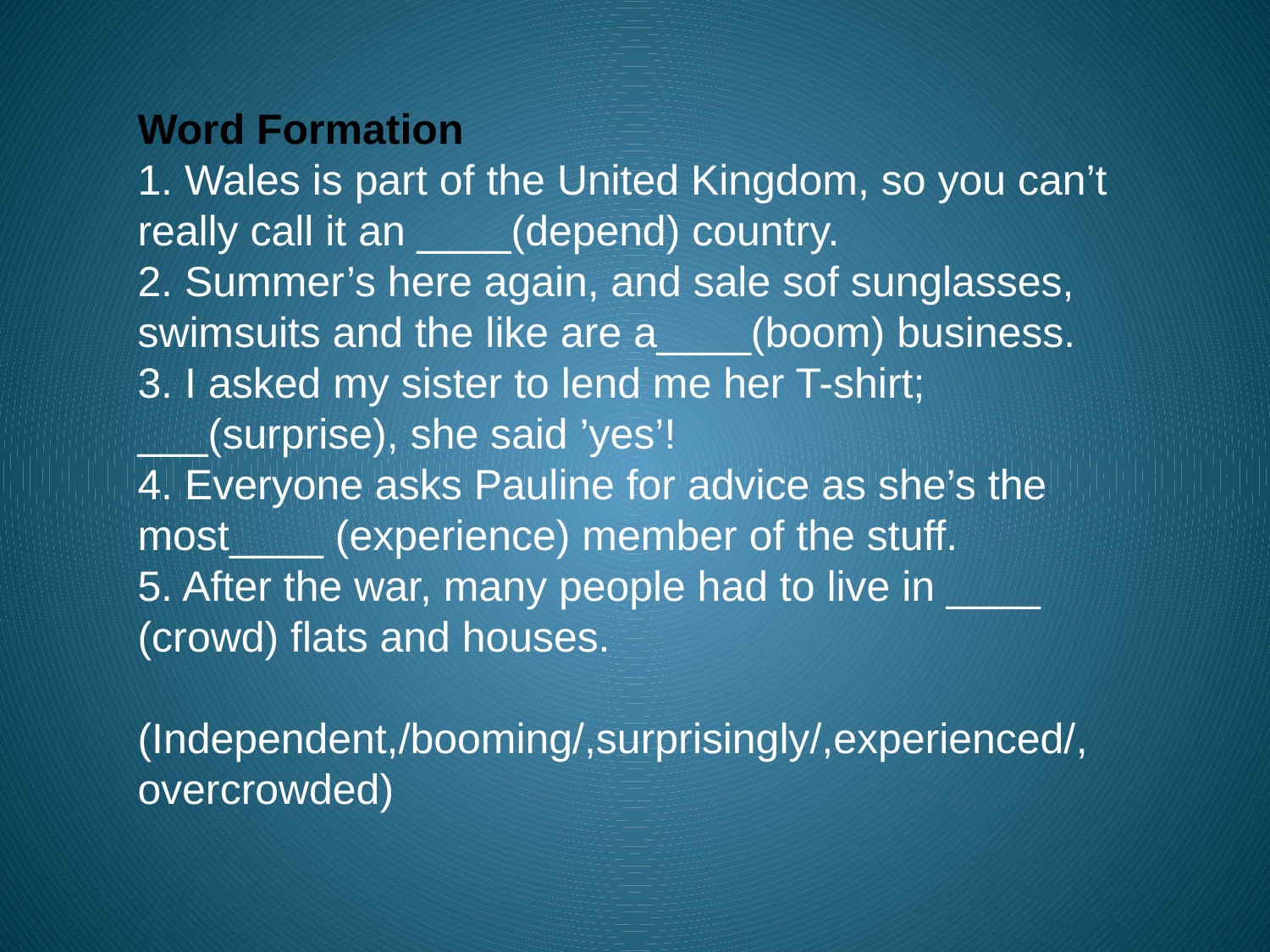

Word Formation
1. Wales is part of the United Kingdom, so you can’t really call it an ____(depend) country.
2. Summer’s here again, and sale sof sunglasses, swimsuits and the like are a____(boom) business.
3. I asked my sister to lend me her T-shirt; ___(surprise), she said ’yes’!
4. Everyone asks Pauline for advice as she’s the most____ (experience) member of the stuff.
5. After the war, many people had to live in ____ (crowd) flats and houses.

(Independent,/booming/,surprisingly/,experienced/, overcrowded)